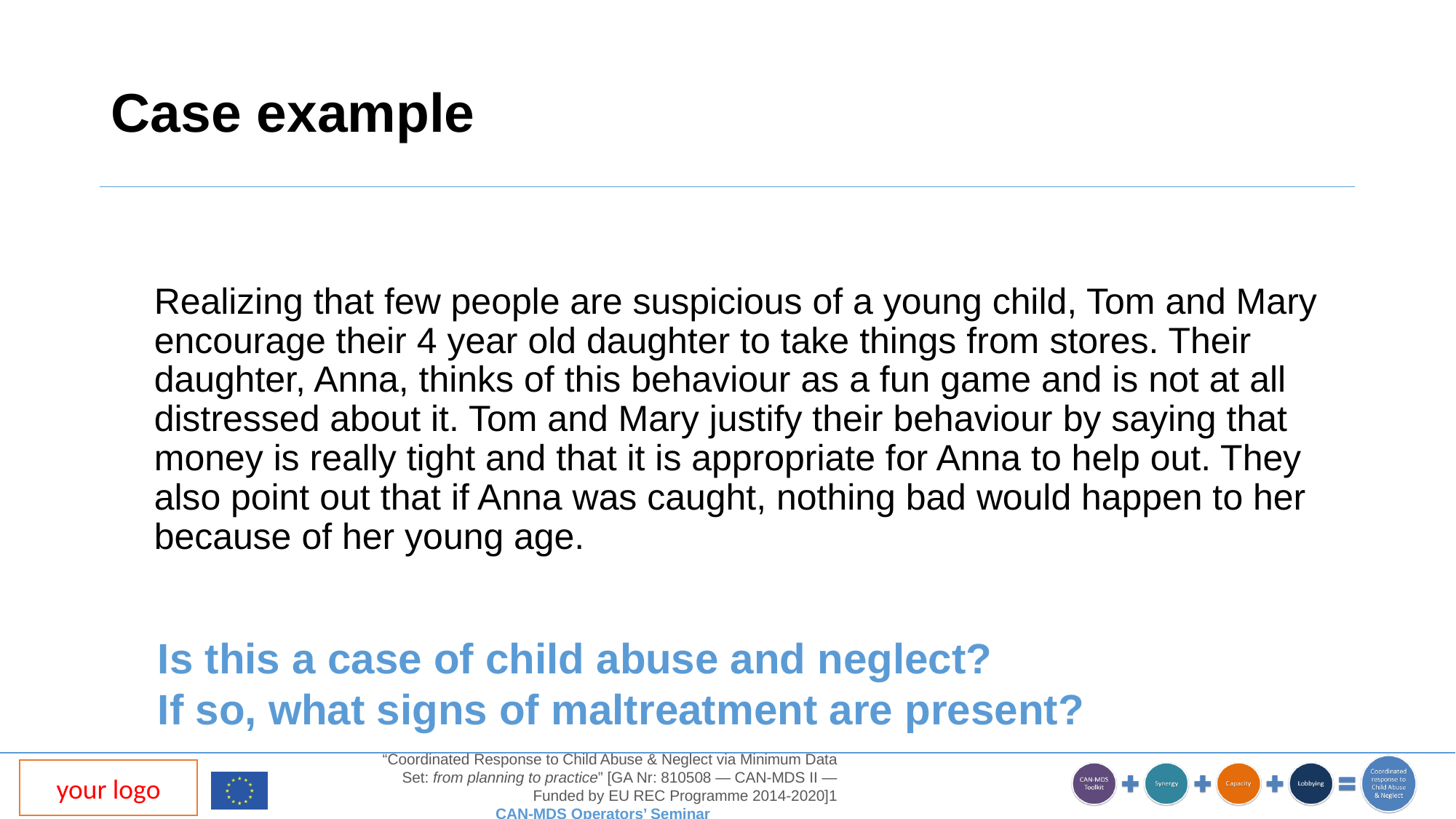

# Case example

	Realizing that few people are suspicious of a young child, Tom and Mary encourage their 4 year old daughter to take things from stores. Their daughter, Anna, thinks of this behaviour as a fun game and is not at all distressed about it. Tom and Mary justify their behaviour by saying that money is really tight and that it is appropriate for Anna to help out. They also point out that if Anna was caught, nothing bad would happen to her because of her young age.
Is this a case of child abuse and neglect?
If so, what signs of maltreatment are present?